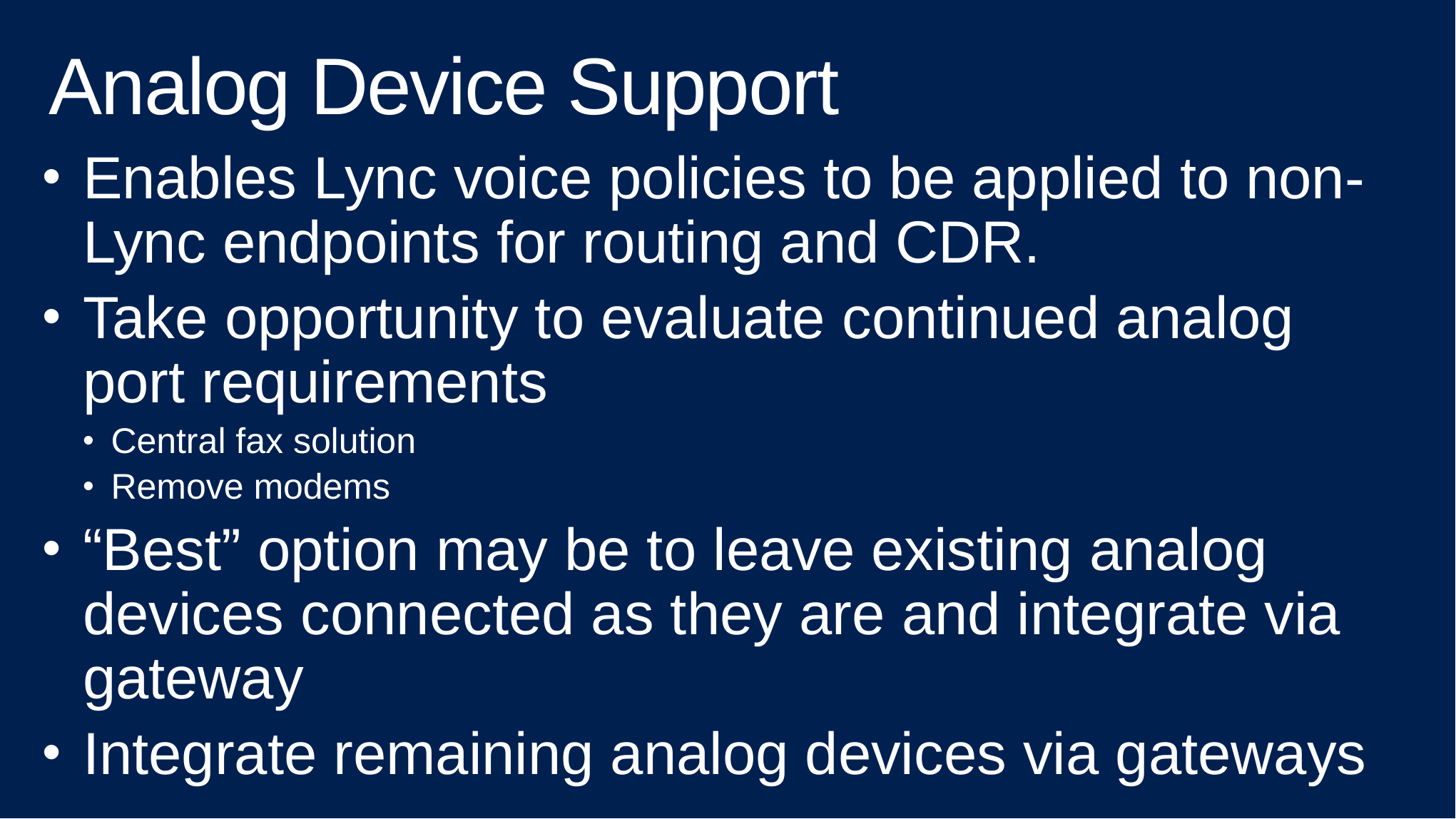

# Analog Device Support
Enables Lync voice policies to be applied to non-Lync endpoints for routing and CDR.
Take opportunity to evaluate continued analog port requirements
Central fax solution
Remove modems
“Best” option may be to leave existing analog devices connected as they are and integrate via gateway
Integrate remaining analog devices via gateways